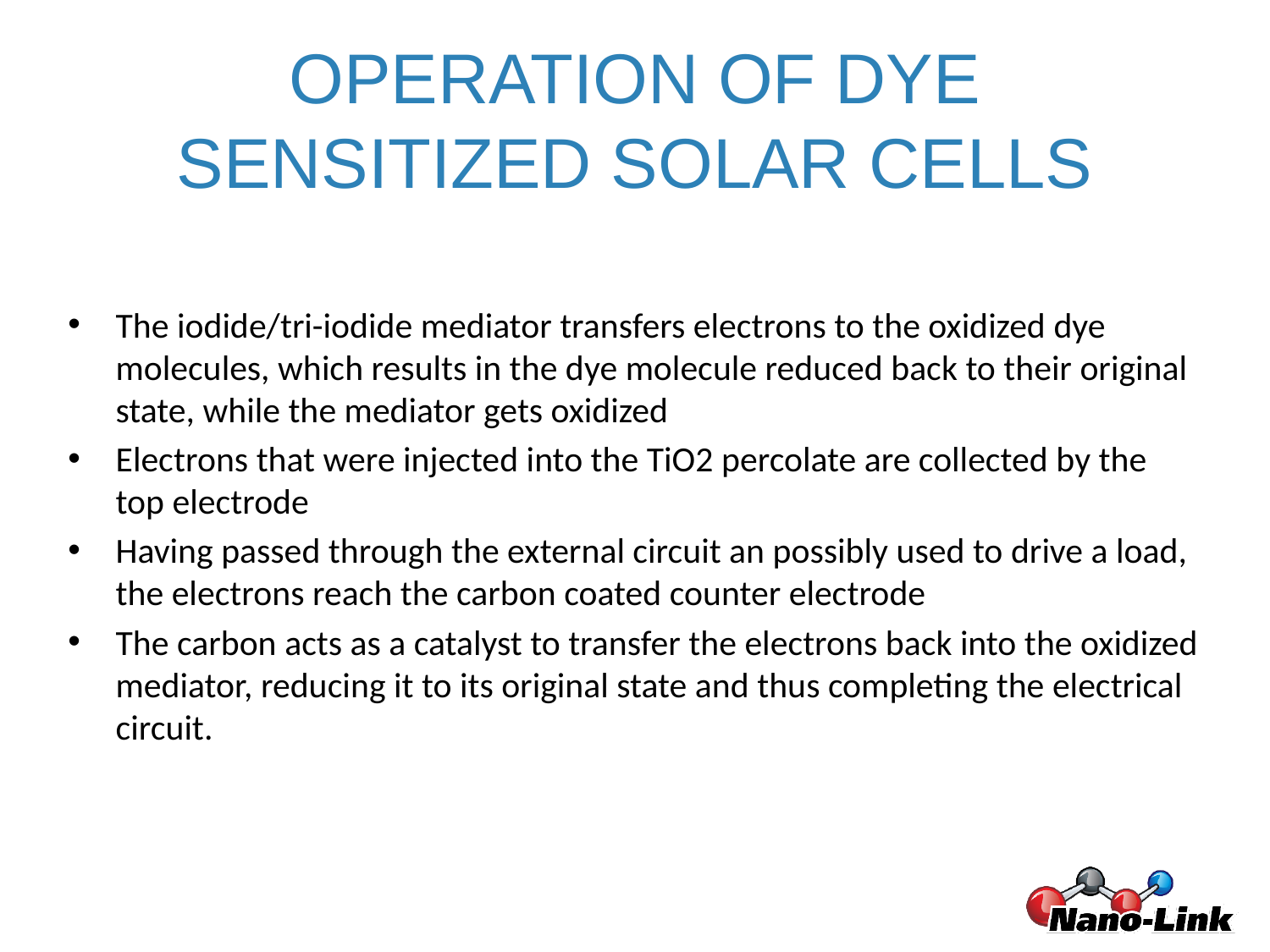

# OPERATION OF DYE SENSITIZED SOLAR CELLS
The iodide/tri-iodide mediator transfers electrons to the oxidized dye molecules, which results in the dye molecule reduced back to their original state, while the mediator gets oxidized
Electrons that were injected into the TiO2 percolate are collected by the top electrode
Having passed through the external circuit an possibly used to drive a load, the electrons reach the carbon coated counter electrode
The carbon acts as a catalyst to transfer the electrons back into the oxidized mediator, reducing it to its original state and thus completing the electrical circuit.